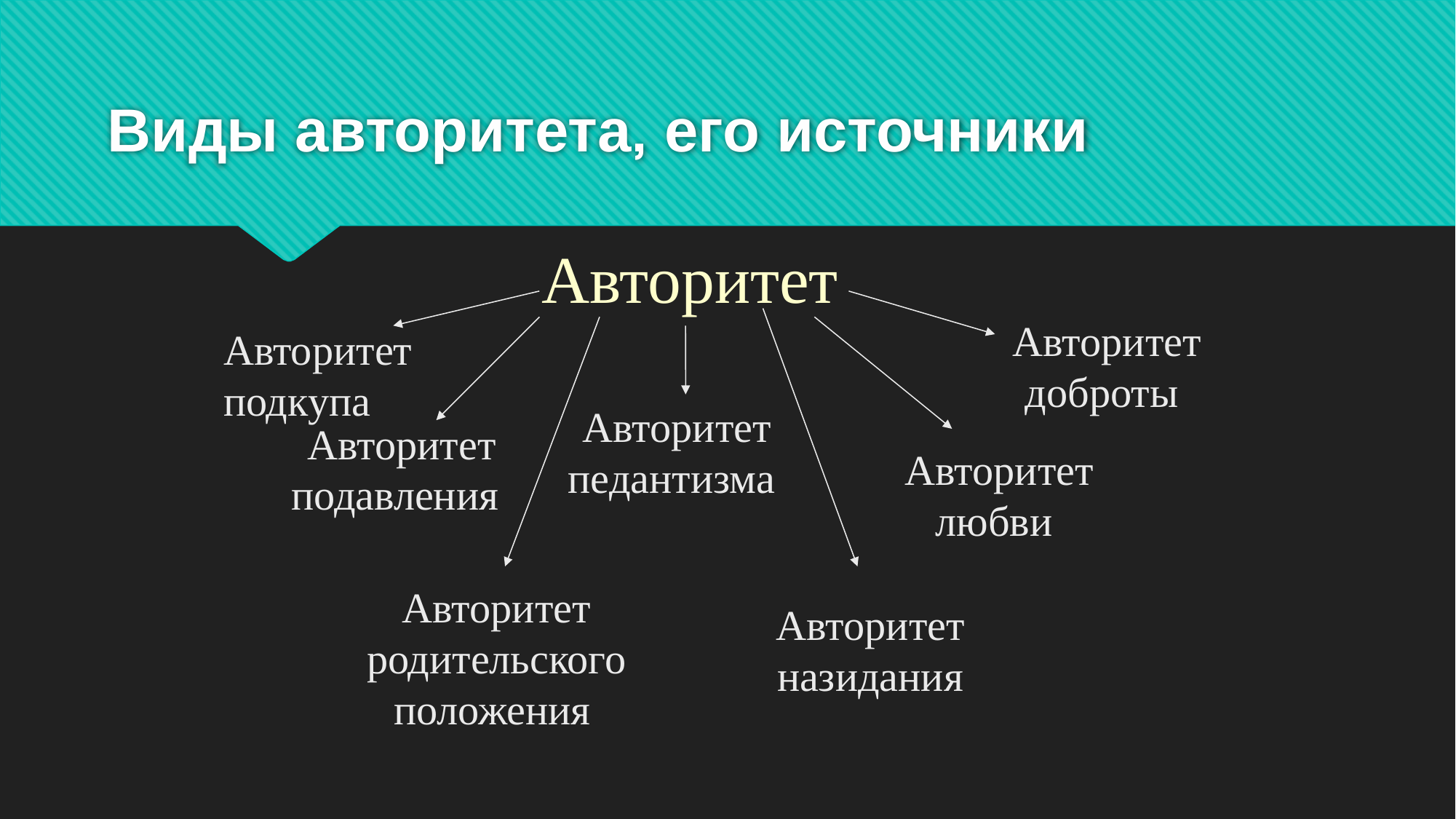

# Виды авторитета, его источники

Авторитет

Авторитет доброты

Авторитет подкупа

Авторитет педантизма
Авторитет подавления
Авторитет любви
Авторитет родительского положения
Авторитет назидания